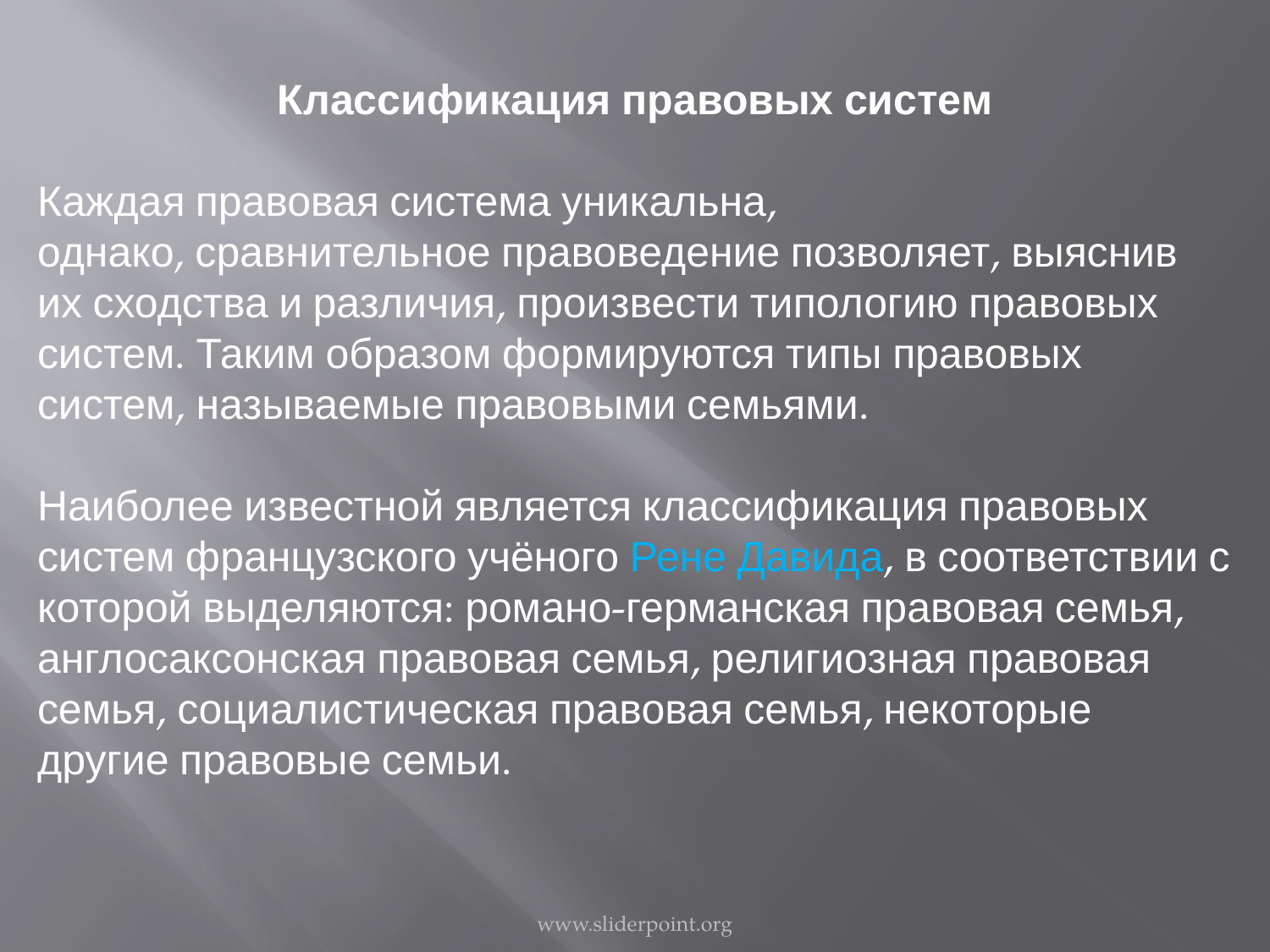

Классификация правовых систем

Каждая правовая система уникальна, однако, сравнительное правоведение позволяет, выяснив их сходства и различия, произвести типологию правовых систем. Таким образом формируются типы правовых систем, называемые правовыми семьями.

Наиболее известной является классификация правовых систем французского учёного Рене Давида, в соответствии с которой выделяются: романо-германская правовая семья, англосаксонская правовая семья, религиозная правовая семья, социалистическая правовая семья, некоторые другие правовые семьи.

www.sliderpoint.org